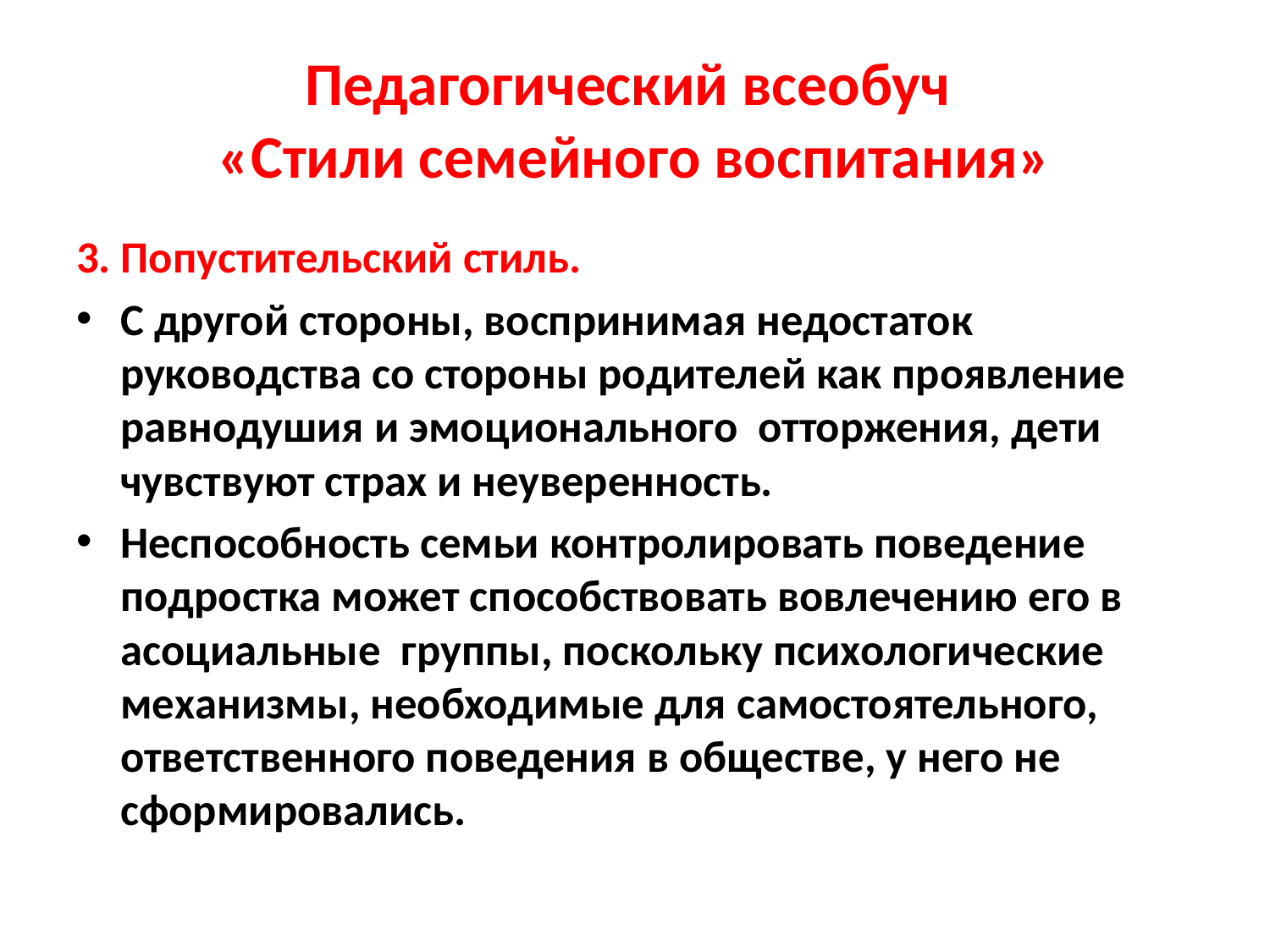

# Педагогический всеобуч «Стили семейного воспитания»
3. Попустительский стиль.
С другой стороны, воспринимая недостаток руководства со стороны родителей как проявление равнодушия и эмоционального  отторжения, дети чувствуют страх и неуверенность.
Неспособность семьи контролировать поведение подростка может способствовать вовлечению его в асоциальные  группы, поскольку психологические механизмы, необходимые для самостоятельного, ответственного поведения в обществе, у него не сформировались.